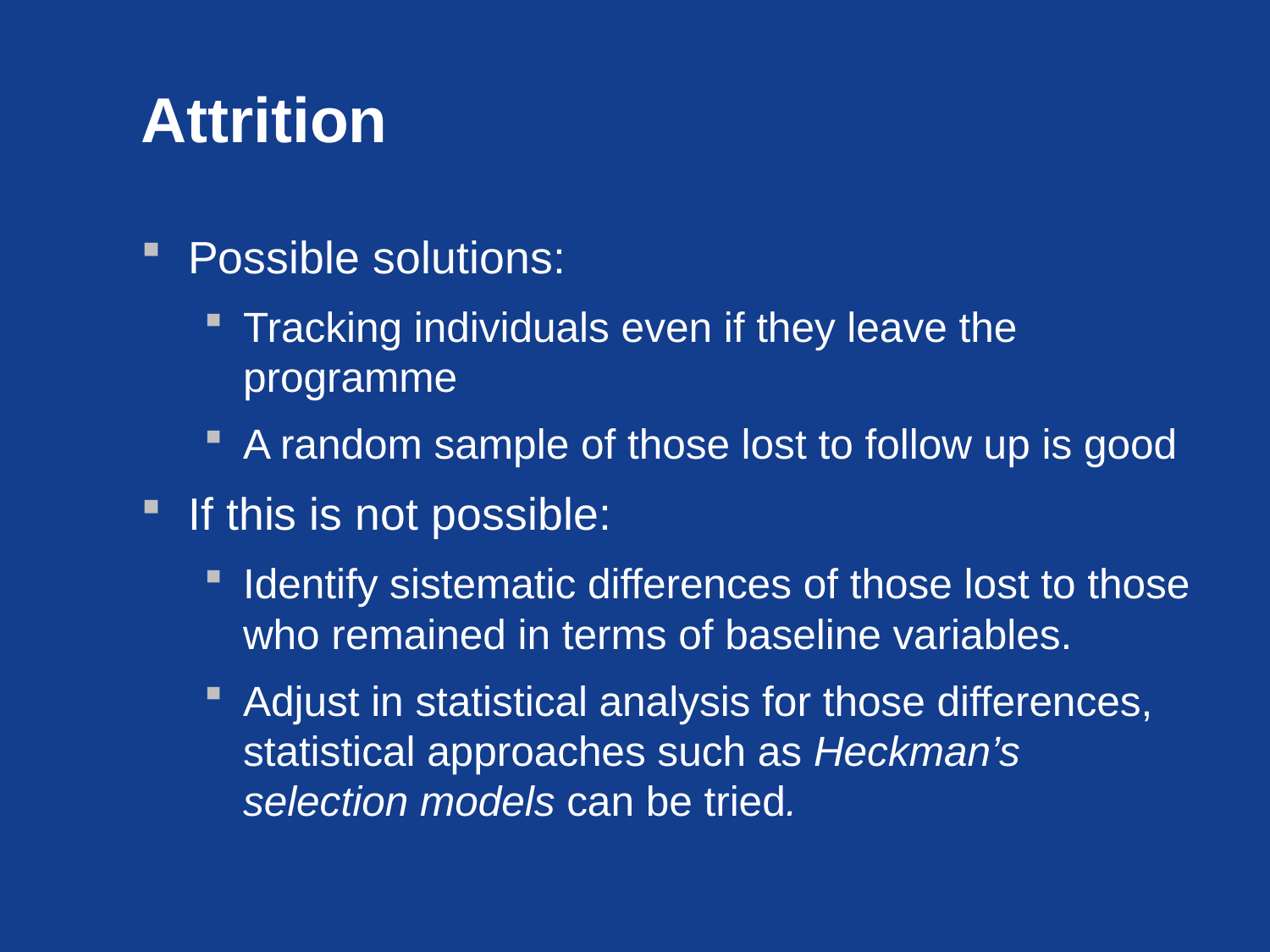

# Attrition
Possible solutions:
Tracking individuals even if they leave the programme
A random sample of those lost to follow up is good
If this is not possible:
Identify sistematic differences of those lost to those who remained in terms of baseline variables.
Adjust in statistical analysis for those differences, statistical approaches such as Heckman’s selection models can be tried.